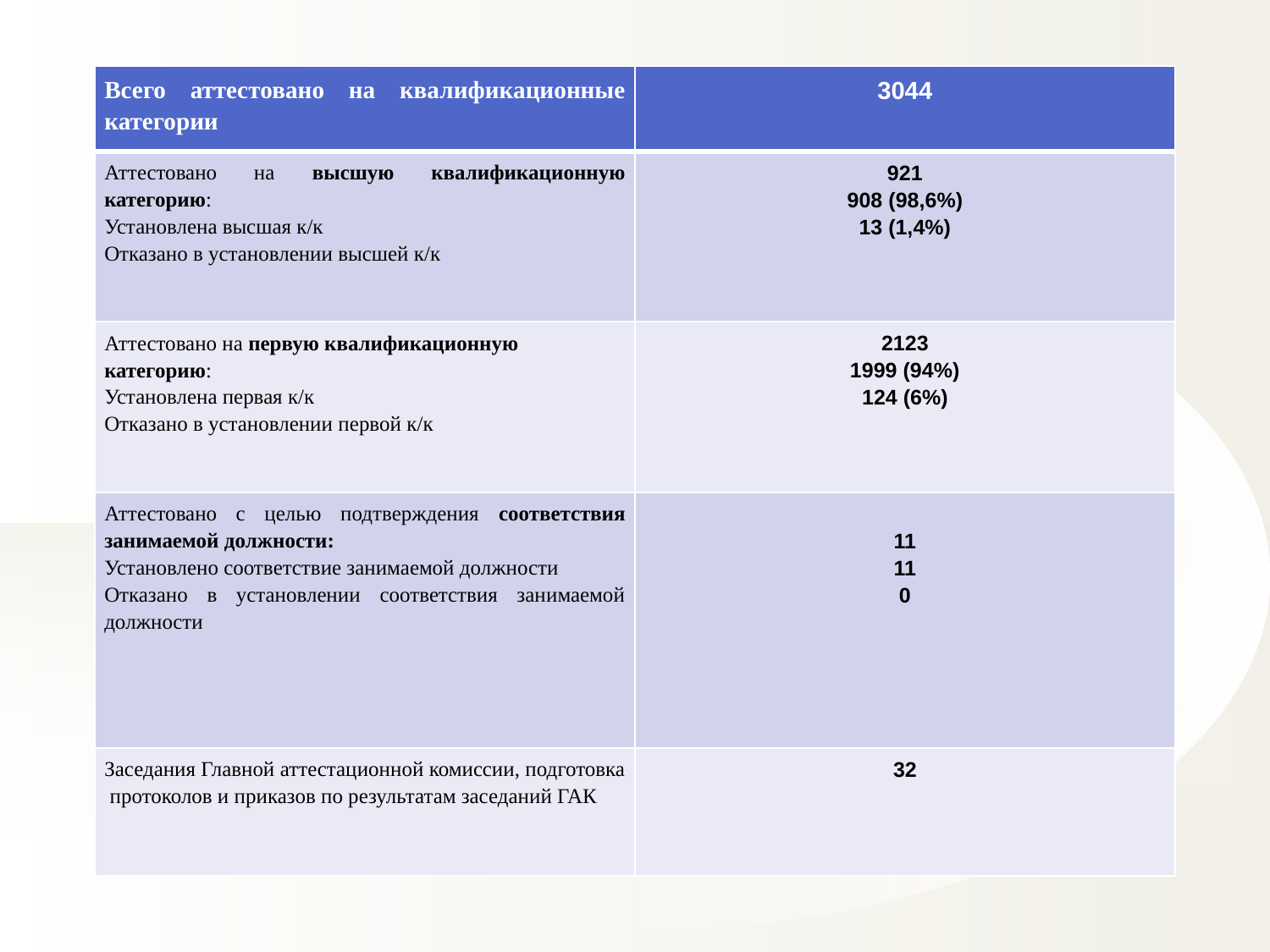

| Всего аттестовано на квалификационные категории | 3044 |
| --- | --- |
| Аттестовано на высшую квалификационную категорию: Установлена высшая к/к Отказано в установлении высшей к/к | 921 908 (98,6%) 13 (1,4%) |
| Аттестовано на первую квалификационную категорию: Установлена первая к/к Отказано в установлении первой к/к | 2123 1999 (94%) 124 (6%) |
| Аттестовано с целью подтверждения соответствия занимаемой должности: Установлено соответствие занимаемой должности Отказано в установлении соответствия занимаемой должности | 11 11 0 |
| Заседания Главной аттестационной комиссии, подготовка протоколов и приказов по результатам заседаний ГАК | 32 |